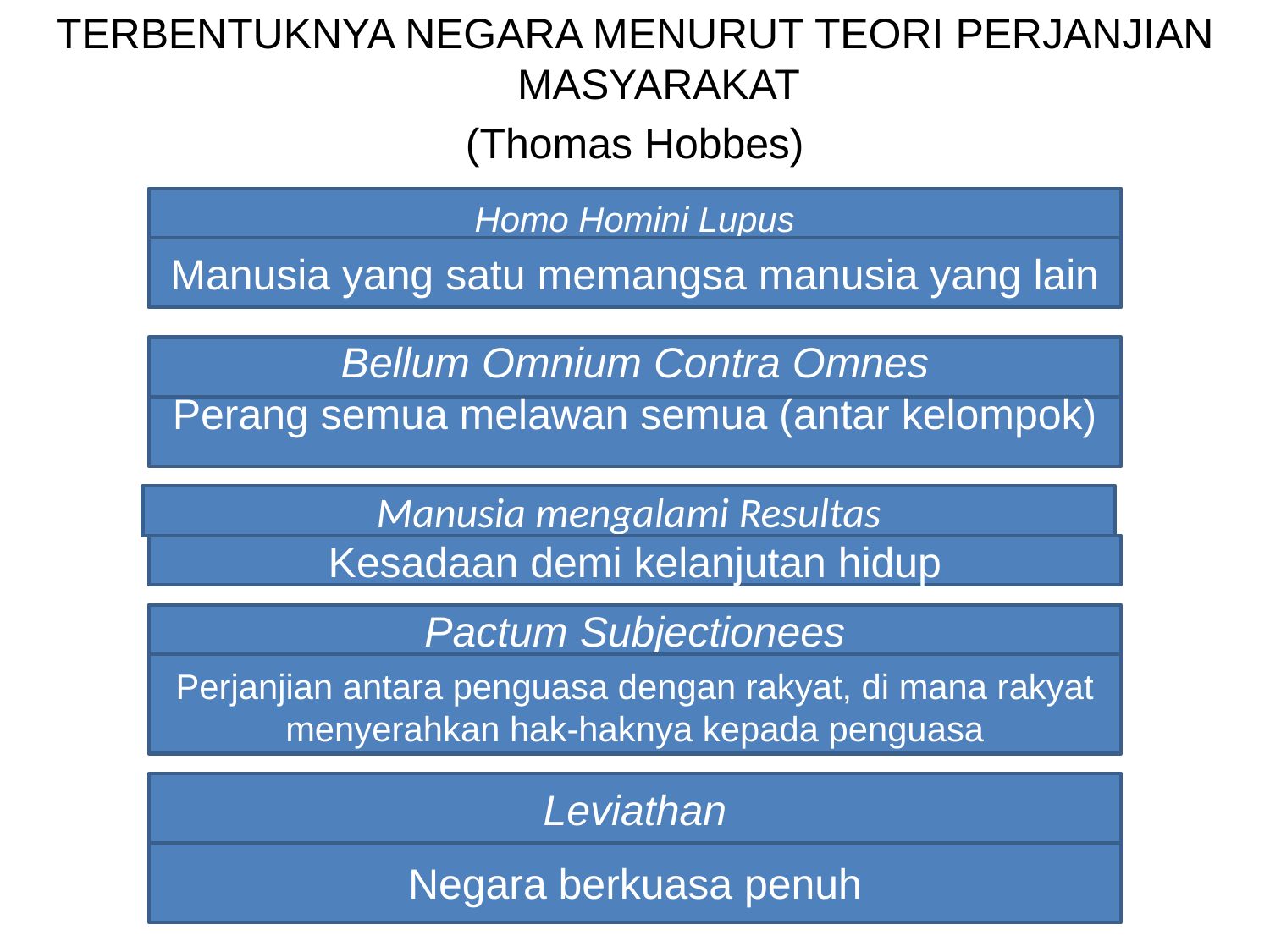

TERBENTUKNYA NEGARA MENURUT TEORI PERJANJIAN MASYARAKAT
(Thomas Hobbes)

Homo Homini Lupus
Manusia yang satu memangsa manusia yang lain

Bellum Omnium Contra Omnes

Perang semua melawan semua (antar kelompok)

Manusia mengalami Resultas

Kesadaan demi kelanjutan hidup

Pactum Subjectionees

Perjanjian antara penguasa dengan rakyat, di mana rakyat menyerahkan hak-haknya kepada penguasa

Leviathan

Negara berkuasa penuh